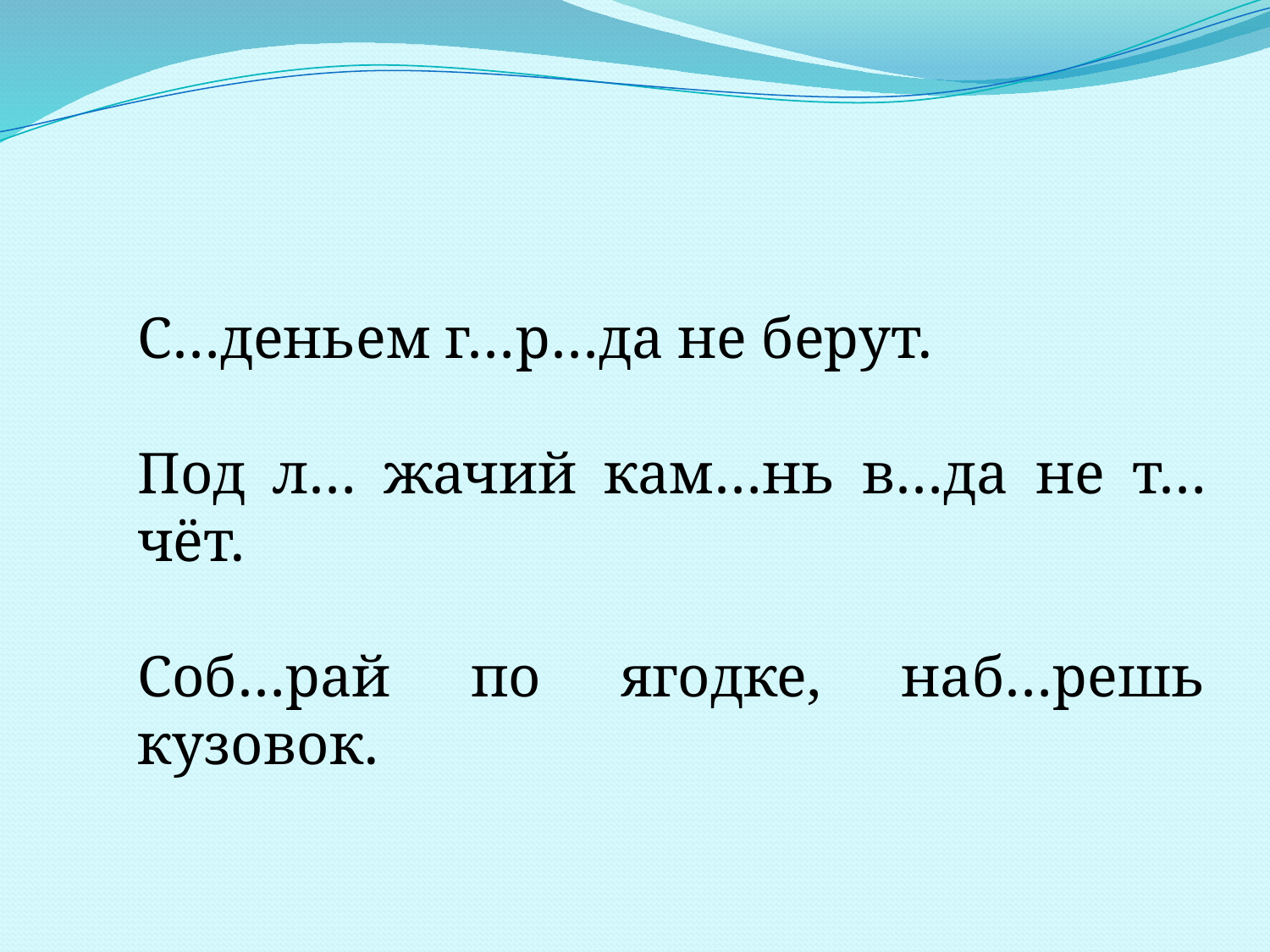

С…деньем г…р…да не берут.

Под л… жачий кам…нь в…да не т…чёт.

Соб…рай по ягодке, наб…решь кузовок.